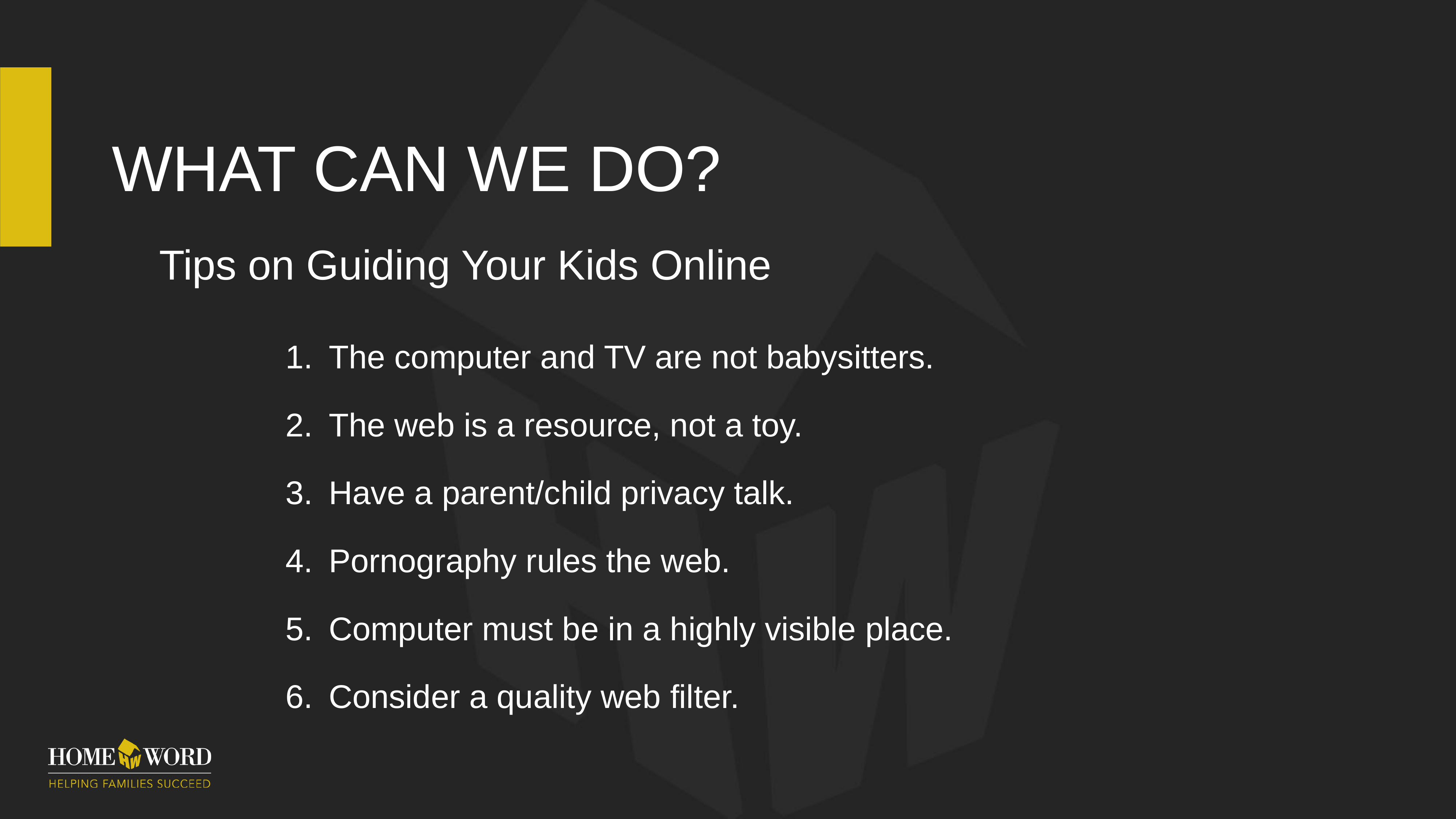

# What Can we Do?
Tips on Guiding Your Kids Online
The computer and TV are not babysitters.
The web is a resource, not a toy.
Have a parent/child privacy talk.
Pornography rules the web.
Computer must be in a highly visible place.
Consider a quality web filter.